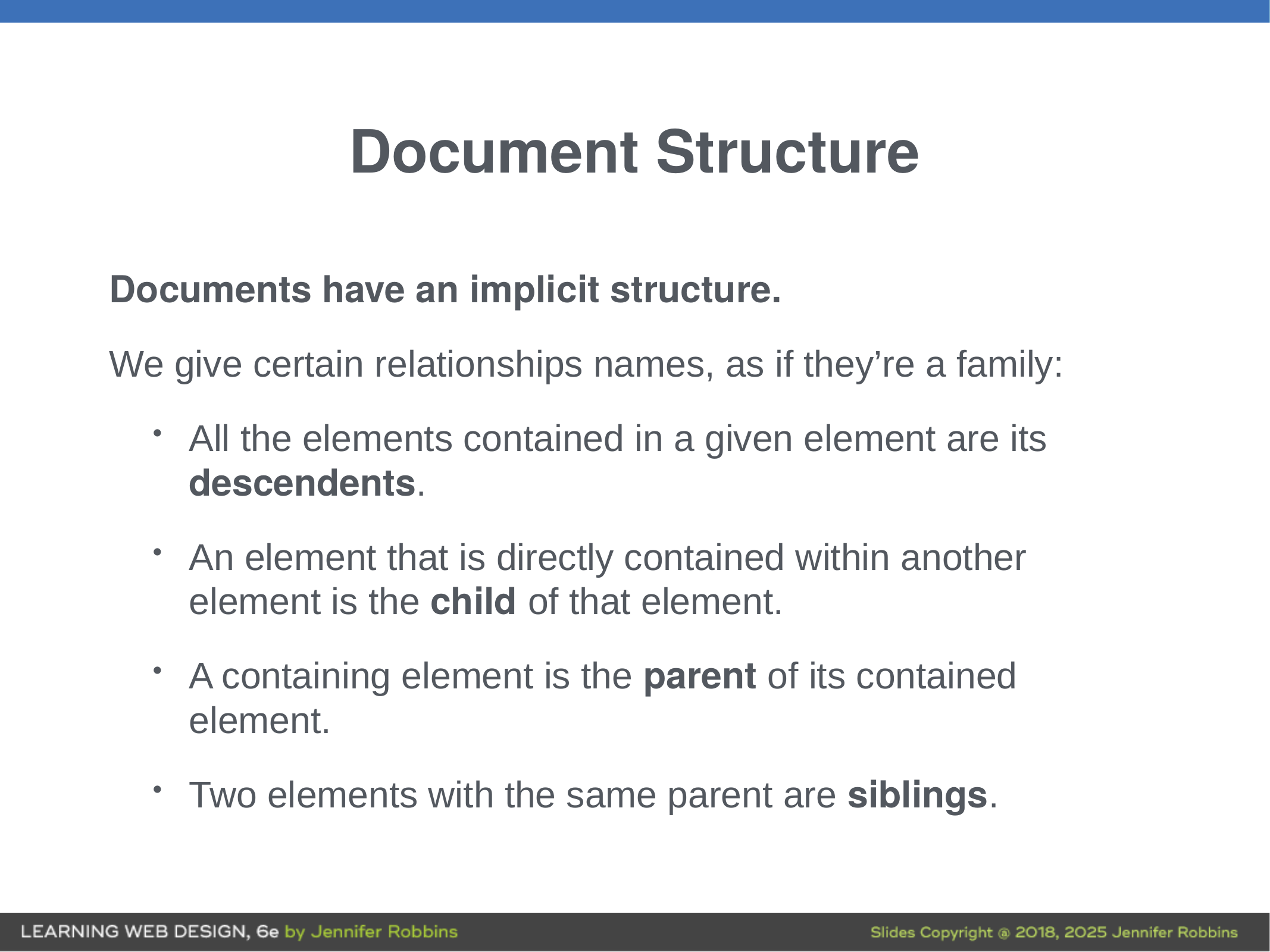

# Document Structure
Documents have an implicit structure.
We give certain relationships names, as if they’re a family:
All the elements contained in a given element are its descendents.
An element that is directly contained within another element is the child of that element.
A containing element is the parent of its contained element.
Two elements with the same parent are siblings.